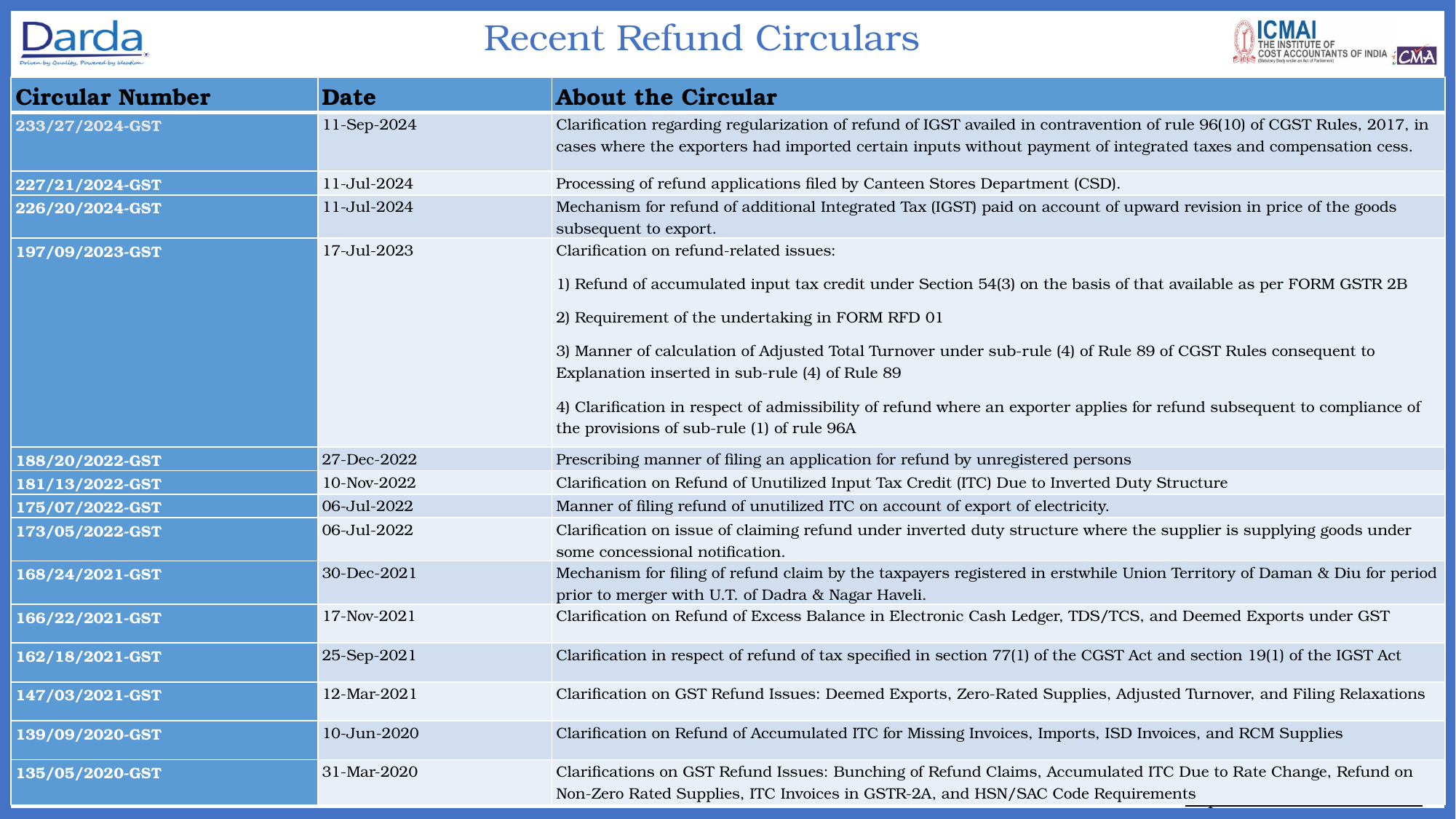

Recent Refund Circulars
| Circular Number | Date | About the Circular |
| --- | --- | --- |
| 233/27/2024-GST | 11-Sep-2024 | Clarification regarding regularization of refund of IGST availed in contravention of rule 96(10) of CGST Rules, 2017, in cases where the exporters had imported certain inputs without payment of integrated taxes and compensation cess. |
| 227/21/2024-GST | 11-Jul-2024 | Processing of refund applications filed by Canteen Stores Department (CSD). |
| 226/20/2024-GST | 11-Jul-2024 | Mechanism for refund of additional Integrated Tax (IGST) paid on account of upward revision in price of the goods subsequent to export. |
| 197/09/2023-GST | 17-Jul-2023 | Clarification on refund-related issues: 1) Refund of accumulated input tax credit under Section 54(3) on the basis of that available as per FORM GSTR 2B 2) Requirement of the undertaking in FORM RFD 01 3) Manner of calculation of Adjusted Total Turnover under sub-rule (4) of Rule 89 of CGST Rules consequent to Explanation inserted in sub-rule (4) of Rule 89 4) Clarification in respect of admissibility of refund where an exporter applies for refund subsequent to compliance of the provisions of sub-rule (1) of rule 96A |
| 188/20/2022-GST | 27-Dec-2022 | Prescribing manner of filing an application for refund by unregistered persons |
| 181/13/2022-GST | 10-Nov-2022 | Clarification on Refund of Unutilized Input Tax Credit (ITC) Due to Inverted Duty Structure |
| 175/07/2022-GST | 06-Jul-2022 | Manner of filing refund of unutilized ITC on account of export of electricity. |
| 173/05/2022-GST | 06-Jul-2022 | Clarification on issue of claiming refund under inverted duty structure where the supplier is supplying goods under some concessional notification. |
| 168/24/2021-GST | 30-Dec-2021 | Mechanism for filing of refund claim by the taxpayers registered in erstwhile Union Territory of Daman & Diu for period prior to merger with U.T. of Dadra & Nagar Haveli. |
| 166/22/2021-GST | 17-Nov-2021 | Clarification on Refund of Excess Balance in Electronic Cash Ledger, TDS/TCS, and Deemed Exports under GST |
| 162/18/2021-GST | 25-Sep-2021 | Clarification in respect of refund of tax specified in section 77(1) of the CGST Act and section 19(1) of the IGST Act |
| 147/03/2021-GST | 12-Mar-2021 | Clarification on GST Refund Issues: Deemed Exports, Zero-Rated Supplies, Adjusted Turnover, and Filing Relaxations |
| 139/09/2020-GST | 10-Jun-2020 | Clarification on Refund of Accumulated ITC for Missing Invoices, Imports, ISD Invoices, and RCM Supplies |
| 135/05/2020-GST | 31-Mar-2020 | Clarifications on GST Refund Issues: Bunching of Refund Claims, Accumulated ITC Due to Rate Change, Refund on Non-Zero Rated Supplies, ITC Invoices in GSTR-2A, and HSN/SAC Code Requirements |